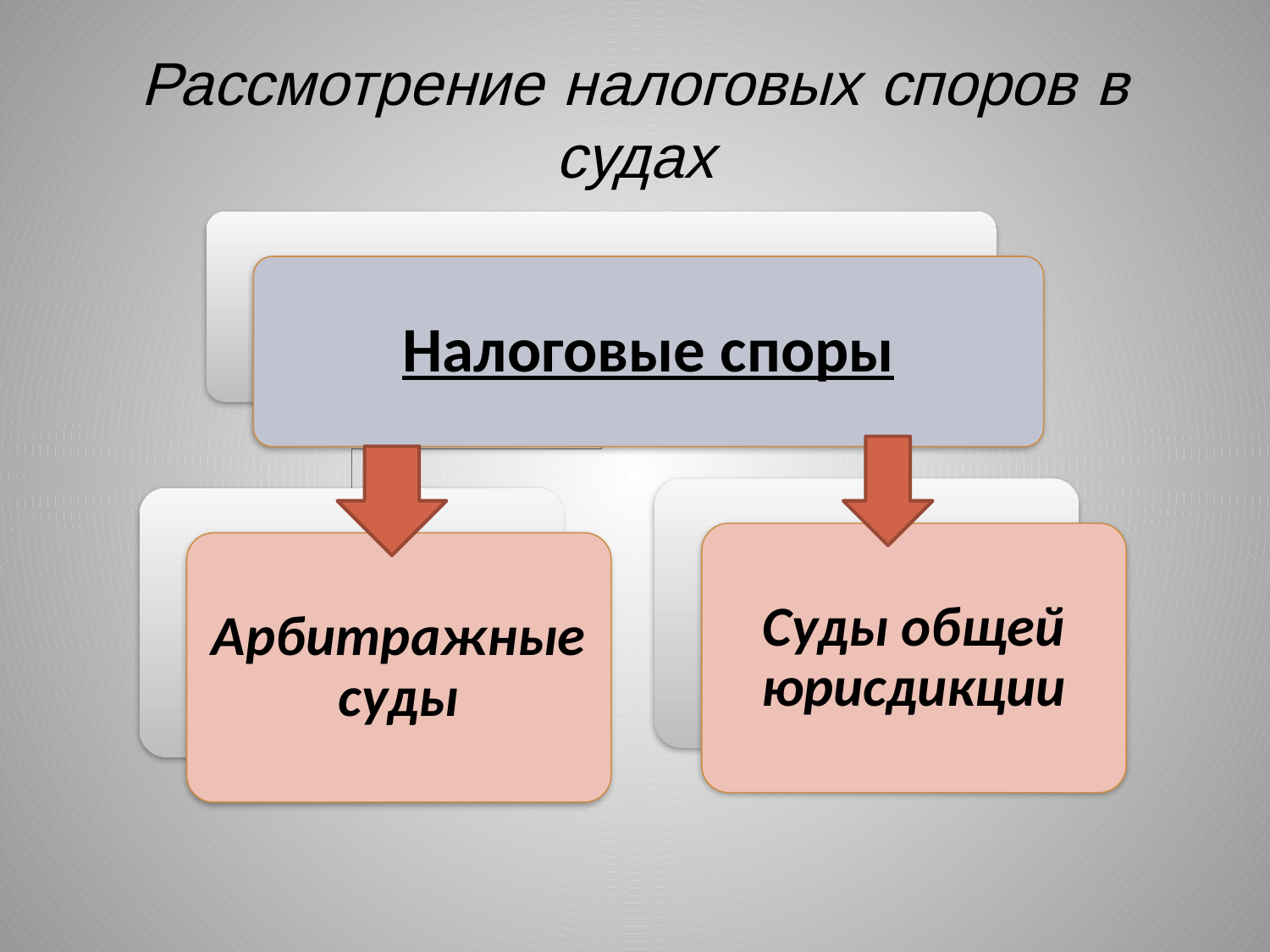

# Рассмотрение налоговых споров в судах
Налоговые споры
Арбитражные суды
Суды общей юрисдикции